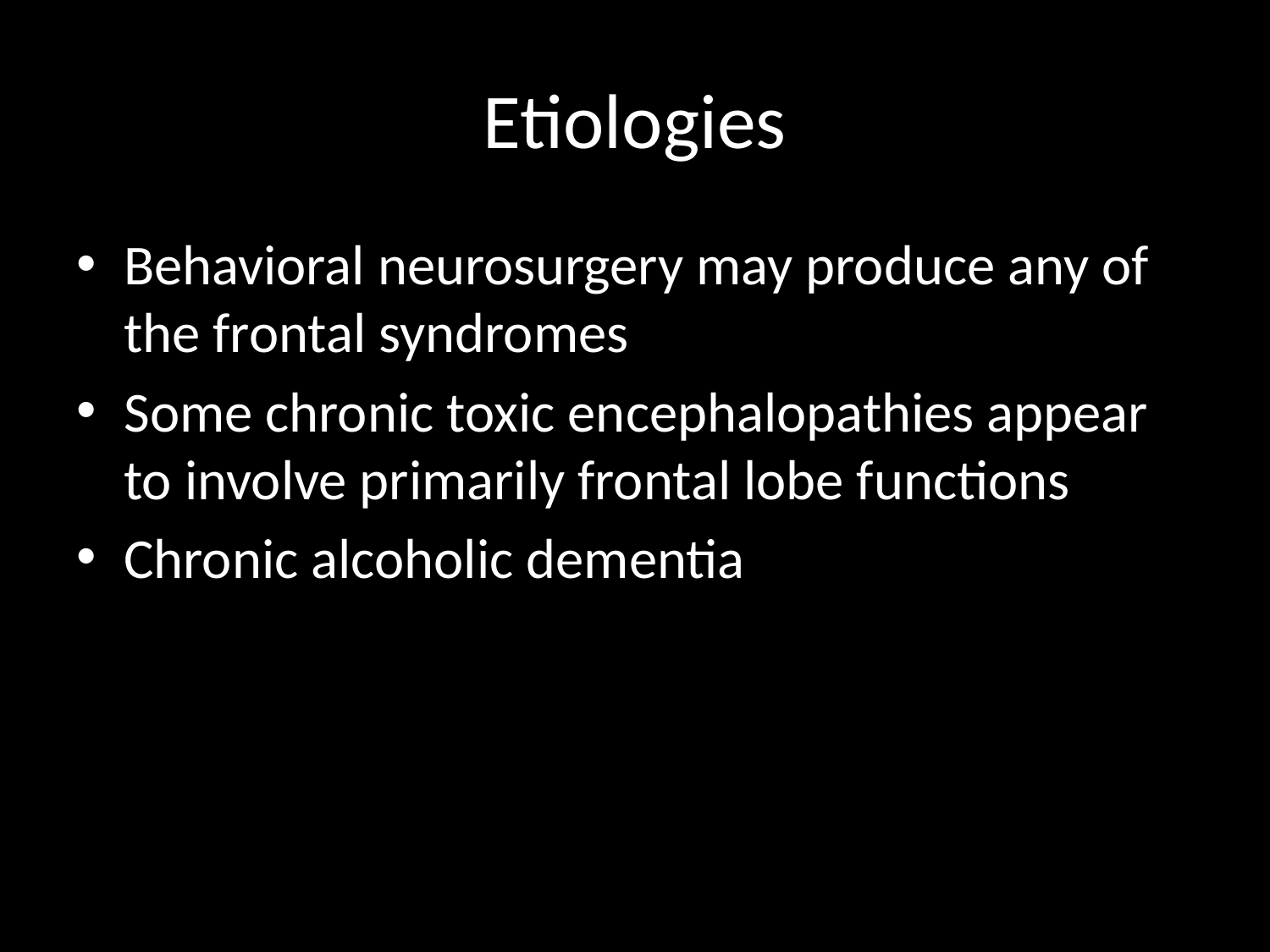

# Etiologies
Behavioral neurosurgery may produce any of the frontal syndromes
Some chronic toxic encephalopathies appear to involve primarily frontal lobe functions
Chronic alcoholic dementia